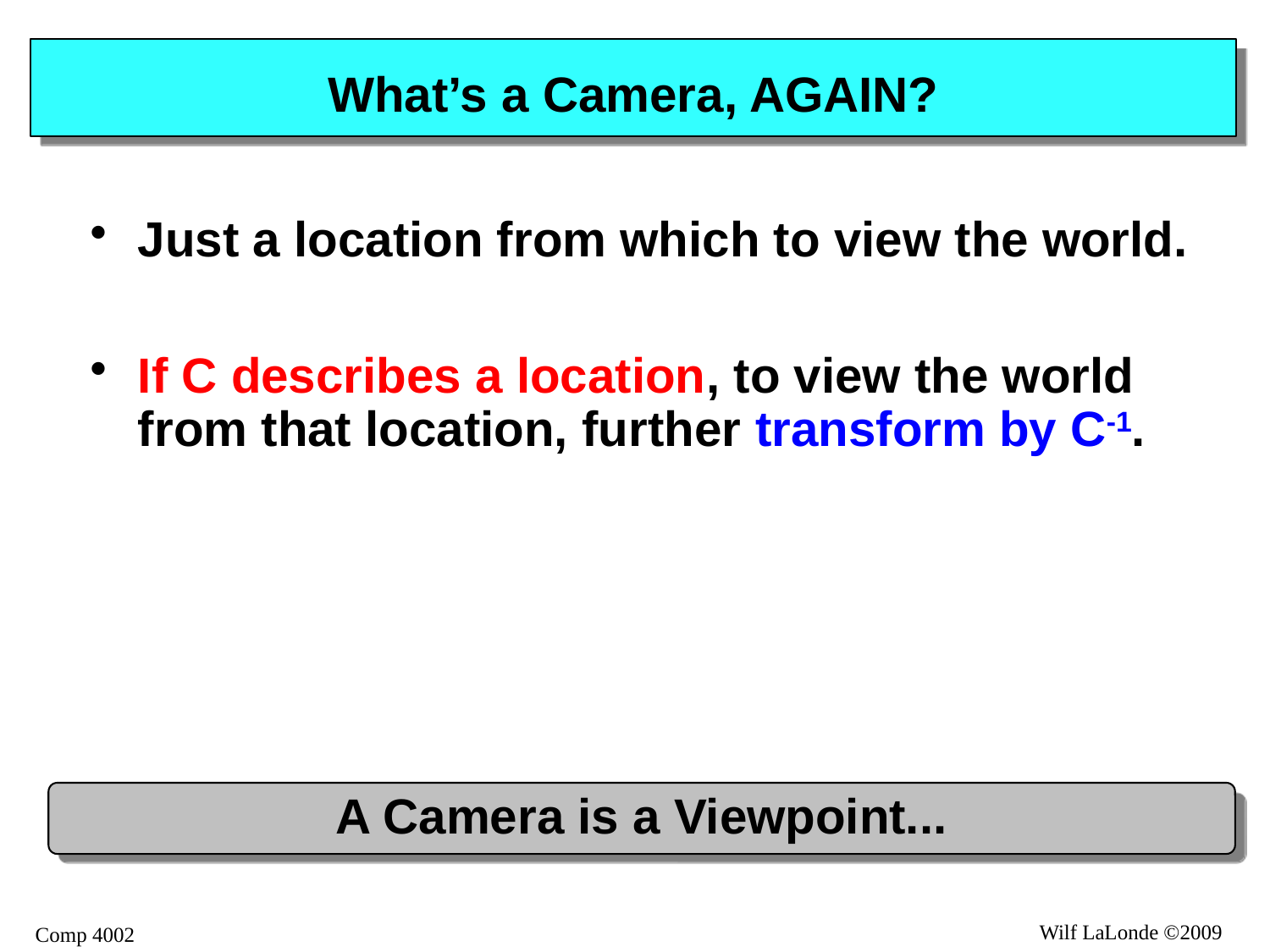

# What’s a Camera, AGAIN?
Just a location from which to view the world.

If C describes a location, to view the world from that location, further transform by C-1.
A Camera is a Viewpoint...